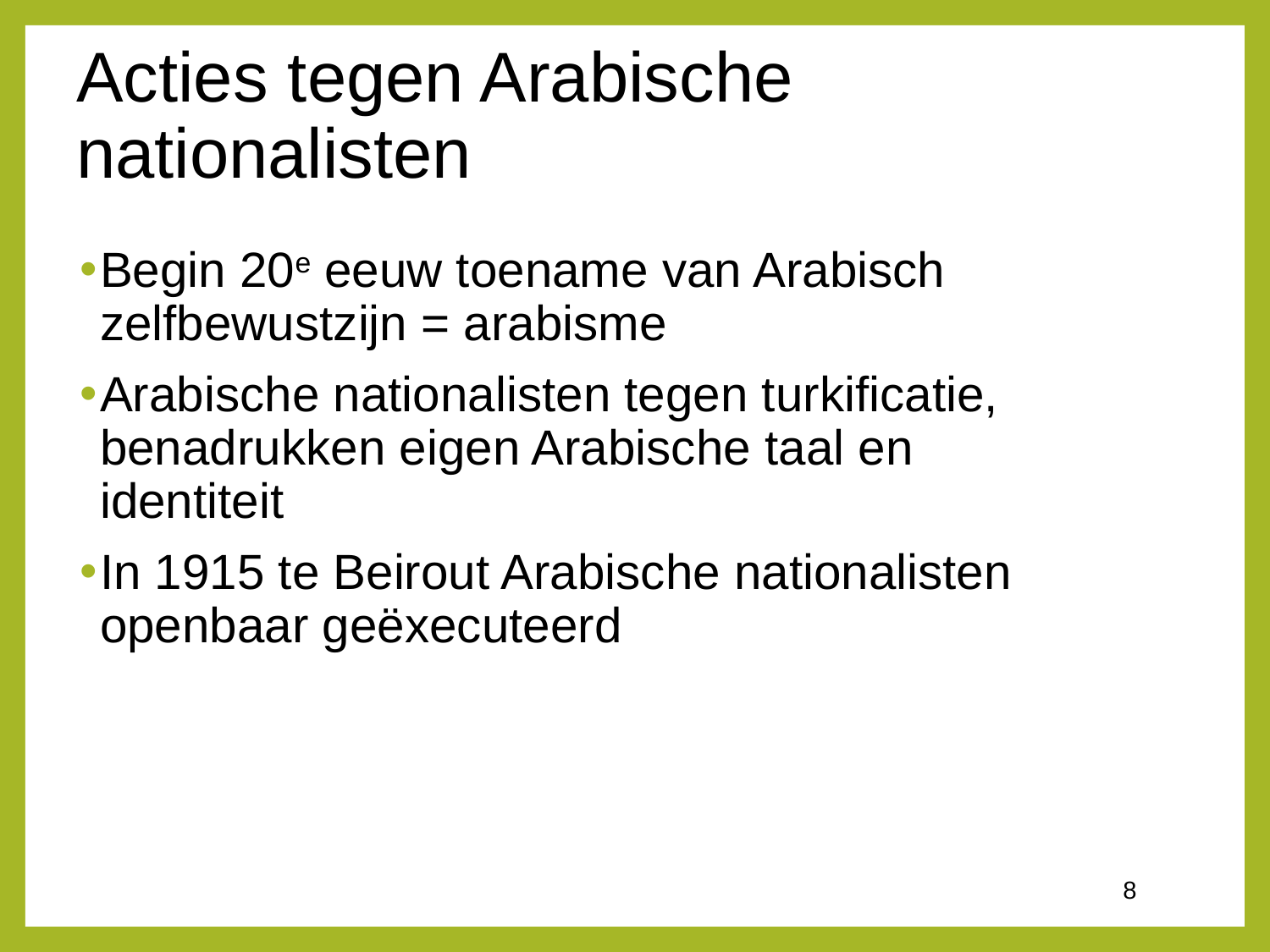

# Acties tegen Arabische nationalisten
Begin 20e eeuw toename van Arabisch zelfbewustzijn = arabisme
Arabische nationalisten tegen turkificatie, benadrukken eigen Arabische taal en identiteit
In 1915 te Beirout Arabische nationalisten openbaar geëxecuteerd
8